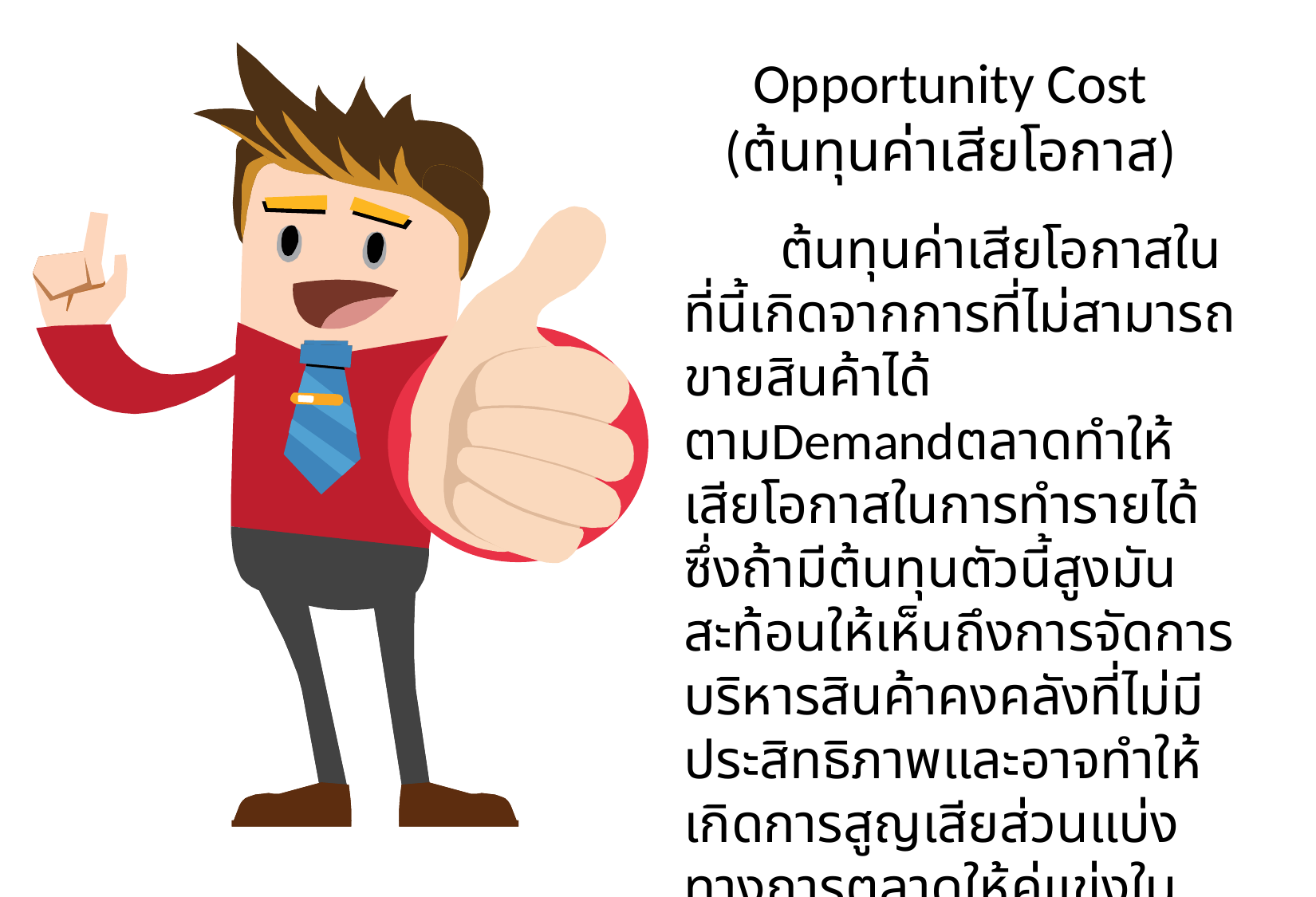

# Opportunity Cost (ต้นทุนค่าเสียโอกาส)

       ต้นทุนค่าเสียโอกาสในที่นี้เกิดจากการที่ไม่สามารถขายสินค้าได้ตามDemandตลาดทำให้เสียโอกาสในการทำรายได้ซึ่งถ้ามีต้นทุนตัวนี้สูงมันสะท้อนให้เห็นถึงการจัดการบริหารสินค้าคงคลังที่ไม่มีประสิทธิภาพและอาจทำให้เกิดการสูญเสียส่วนแบ่งทางการตลาดให้คู่แข่งในท้ายที่สุด